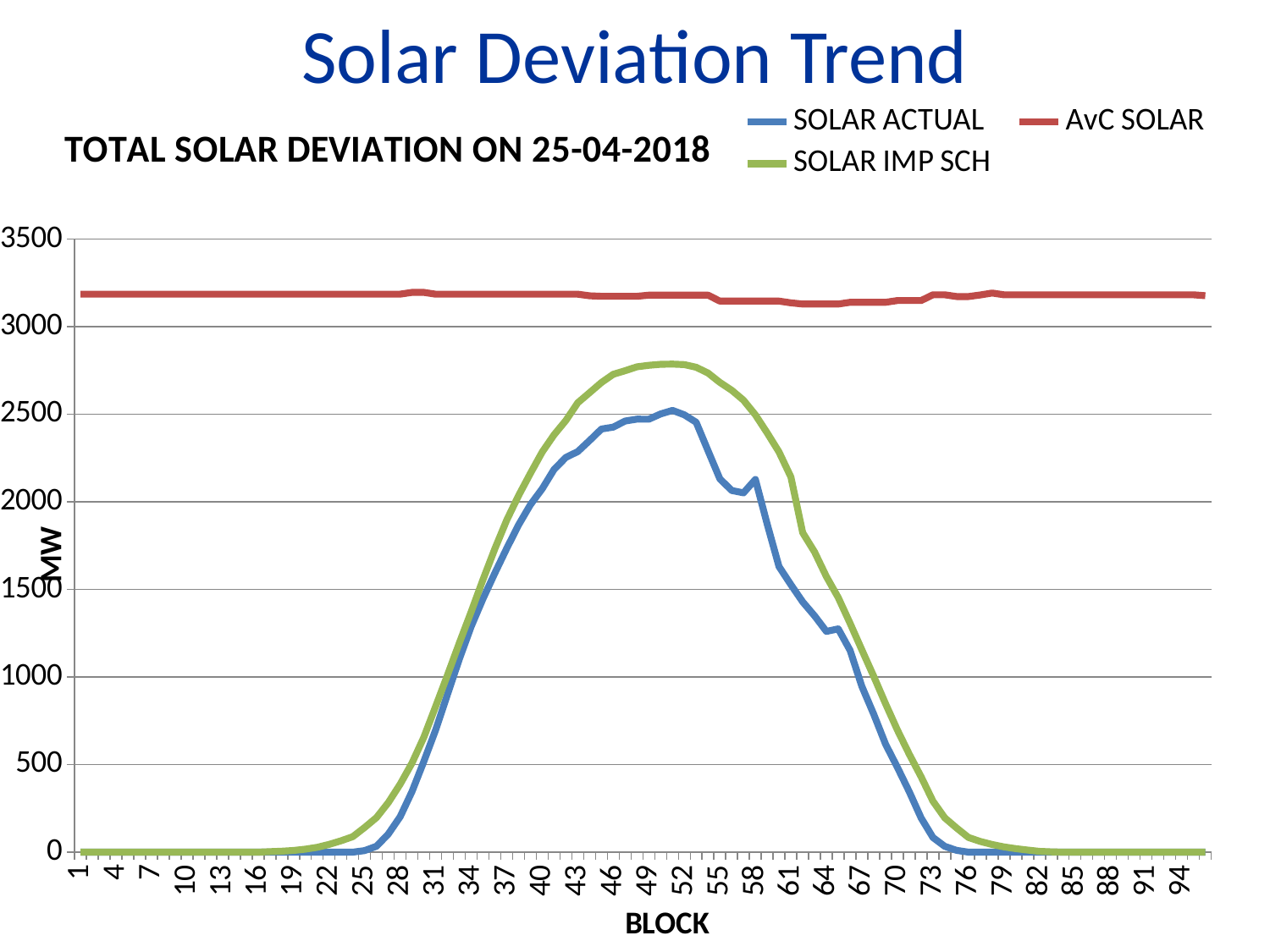

# Solar Deviation Trend

### Chart: TOTAL SOLAR DEVIATION ON 25-04-2018

| Category |  |  |  |
|---|---|---|---|
| 1 | 0.0 | 3185.881 | 0.0 |
| 2 | 0.0 | 3185.881 | 0.0 |
| 3 | 0.0 | 3185.881 | 0.0 |
| 4 | 0.0 | 3185.881 | 0.0 |
| 5 | 0.0 | 3185.881 | 0.0 |
| 6 | 0.0 | 3185.881 | 0.0 |
| 7 | 0.0 | 3185.881 | 0.0 |
| 8 | 0.0 | 3185.881 | 0.0 |
| 9 | 0.0 | 3185.881 | 0.0 |
| 10 | 0.0 | 3185.881 | 0.0 |
| 11 | 0.0 | 3185.881 | 0.0 |
| 12 | 0.0 | 3185.881 | 0.0 |
| 13 | 0.0 | 3185.881 | 0.0 |
| 14 | 0.0 | 3185.881 | 0.0 |
| 15 | 0.0 | 3185.881 | 0.0 |
| 16 | 0.0 | 3185.881 | 0.0 |
| 17 | 0.0 | 3185.881 | 2.583529411764705 |
| 18 | 0.0 | 3185.881 | 5.419529411764714 |
| 19 | 0.0 | 3185.881 | 9.446529411764706 |
| 20 | 0.0 | 3185.881 | 16.84152941176469 |
| 21 | 0.0 | 3185.881 | 27.47352941176467 |
| 22 | 0.0 | 3185.881 | 43.96152941176464 |
| 23 | 0.0 | 3185.881 | 64.69938315076759 |
| 24 | 0.0 | 3185.881 | 88.2942368897707 |
| 25 | 8.626831200000002 | 3185.881 | 140.63178524477132 |
| 26 | 33.57460586666657 | 3185.881 | 197.42081488199378 |
| 27 | 103.15710246666656 | 3185.881 | 282.510882746294 |
| 28 | 202.47736186666668 | 3185.881 | 388.2607026512036 |
| 29 | 345.73848466666675 | 3195.881 | 508.71253540484713 |
| 30 | 517.7695617333334 | 3195.881 | 656.1869919308992 |
| 31 | 697.9742472666682 | 3185.691 | 832.6187247492336 |
| 32 | 901.0763916666687 | 3185.691 | 1011.1322091366142 |
| 33 | 1102.3601114 | 3185.691 | 1194.590649649172 |
| 34 | 1288.670776466667 | 3185.691 | 1372.4484042975628 |
| 35 | 1447.6618001333318 | 3185.691 | 1556.7827849441062 |
| 36 | 1593.7653727333336 | 3185.691 | 1732.683699130156 |
| 37 | 1734.424316333331 | 3185.691 | 1895.98557293553 |
| 38 | 1867.8771809333318 | 3185.691 | 2035.5308108017114 |
| 39 | 1983.576009133333 | 3185.691 | 2162.4799529091542 |
| 40 | 2075.097965333335 | 3185.691 | 2284.992300920658 |
| 41 | 2185.183789066662 | 3185.691 | 2382.773996122644 |
| 42 | 2254.1100259333352 | 3185.691 | 2465.375827274505 |
| 43 | 2287.059081933333 | 3185.691 | 2565.801886677996 |
| 44 | 2350.607698466662 | 3176.691 | 2623.709585728273 |
| 45 | 2416.019221933336 | 3173.691 | 2681.66409238994 |
| 46 | 2426.8818685333367 | 3173.691 | 2728.217355416362 |
| 47 | 2461.6414225333374 | 3173.691 | 2748.853079144861 |
| 48 | 2472.5507324000027 | 3173.691 | 2771.1437991124753 |
| 49 | 2471.7515788666665 | 3180.191 | 2779.6008834095587 |
| 50 | 2502.0395508666666 | 3180.191 | 2785.54382258033 |
| 51 | 2522.3469402666647 | 3180.191 | 2786.519817750645 |
| 52 | 2496.999218733337 | 3180.191 | 2783.593624283207 |
| 53 | 2454.338199933337 | 3180.191 | 2768.655217453342 |
| 54 | 2292.3014974666667 | 3180.191 | 2735.8984953458908 |
| 55 | 2131.6646483333334 | 3146.381 | 2682.2310219757906 |
| 56 | 2065.0083171333363 | 3146.381 | 2637.4525066111523 |
| 57 | 2051.6163086 | 3146.381 | 2580.6971891479047 |
| 58 | 2127.9561035333395 | 3146.381 | 2496.7813741653117 |
| 59 | 1872.6209309999983 | 3146.381 | 2393.8171428510027 |
| 60 | 1630.4248698000001 | 3146.381 | 2284.9470011958947 |
| 61 | 1526.8064860000002 | 3136.381 | 2141.9880078551296 |
| 62 | 1428.8362386666658 | 3129.381 | 1823.6318119709208 |
| 63 | 1348.7262045333318 | 3129.381 | 1713.4175260418651 |
| 64 | 1260.2168537333353 | 3129.381 | 1573.0100680210717 |
| 65 | 1274.7554280666668 | 3129.381 | 1453.1267471522801 |
| 66 | 1151.7835777333335 | 3139.381 | 1306.265918344436 |
| 67 | 945.7532308000001 | 3139.381 | 1154.1294483521992 |
| 68 | 787.0446819333334 | 3139.381 | 1003.2536048613365 |
| 69 | 615.8511801333325 | 3139.381 | 846.7526617333764 |
| 70 | 483.59858199999945 | 3149.381 | 696.5663656919882 |
| 71 | 344.64693600000004 | 3149.381 | 558.4693766759203 |
| 72 | 194.80853586666666 | 3149.381 | 429.8769763867302 |
| 73 | 83.51194693333332 | 3182.381 | 290.99569902805024 |
| 74 | 33.09537233333339 | 3182.381 | 195.54391636555422 |
| 75 | 10.2362072 | 3172.381 | 137.75417744232524 |
| 76 | 0.0 | 3172.381 | 83.83311903783574 |
| 77 | 0.0 | 3181.381 | 61.00011903783581 |
| 78 | 0.0 | 3192.191 | 43.39011903783582 |
| 79 | 0.0 | 3182.191 | 29.91277941176469 |
| 80 | 0.0 | 3182.191 | 19.841779411764687 |
| 81 | 0.0 | 3182.191 | 11.702529411764704 |
| 82 | 0.0 | 3182.191 | 4.329529411764709 |
| 83 | 0.0 | 3182.191 | 1.520529411764706 |
| 84 | 0.0 | 3182.191 | 0.0 |
| 85 | 0.0 | 3182.191 | 0.0 |
| 86 | 0.0 | 3182.191 | 0.0 |
| 87 | 0.0 | 3182.191 | 0.0 |
| 88 | 0.0 | 3182.191 | 0.0 |
| 89 | 0.0 | 3182.191 | 0.0 |
| 90 | 0.0 | 3182.191 | 0.0 |
| 91 | 0.0 | 3182.191 | 0.0 |
| 92 | 0.0 | 3182.191 | 0.0 |
| 93 | 0.0 | 3182.191 | 0.0 |
| 94 | 0.0 | 3182.191 | 0.0 |
| 95 | 0.0 | 3182.191 | 0.0 |
| 96 | 0.0 | 3177.191 | 0.0 |